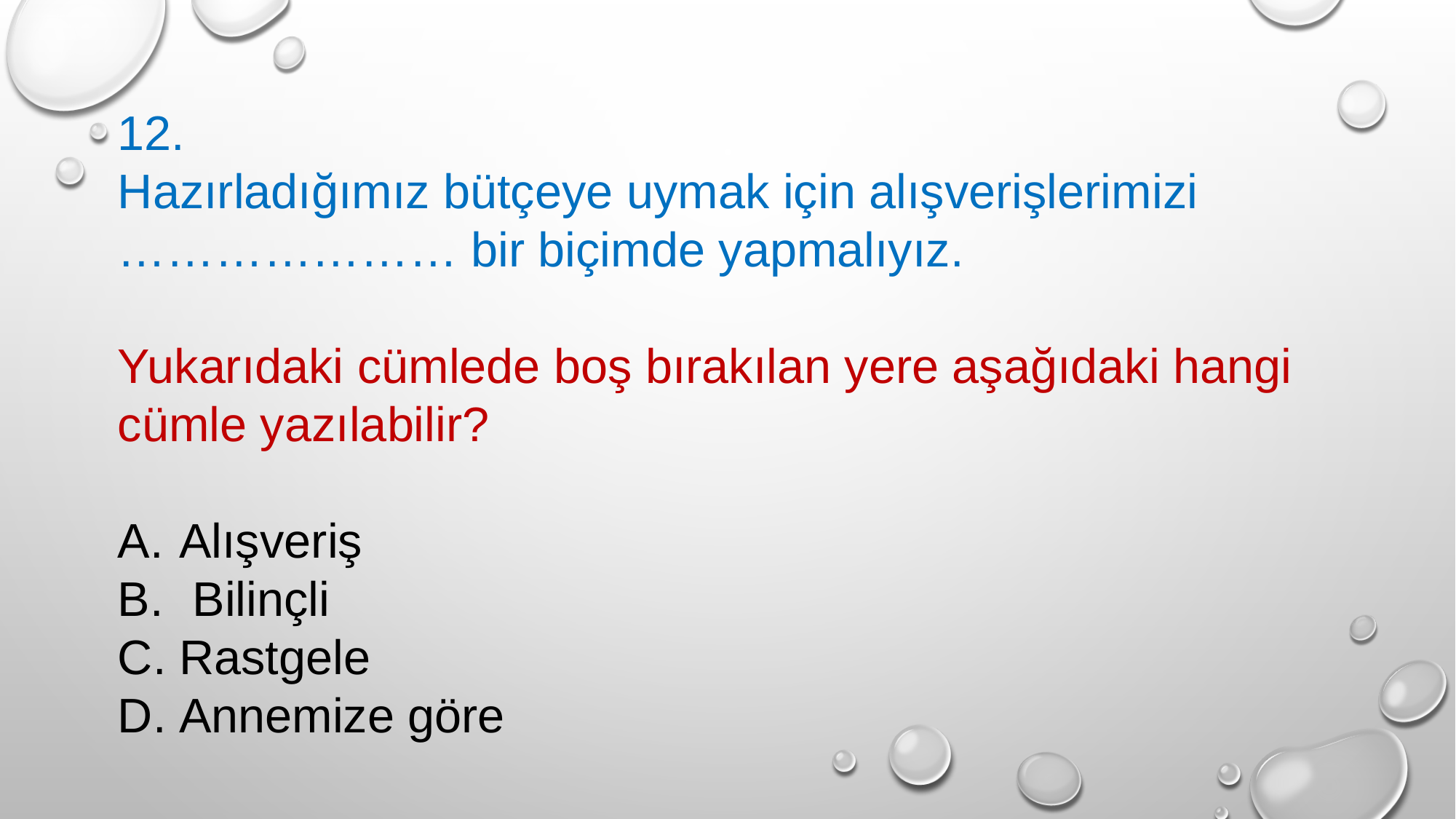

12.
Hazırladığımız bütçeye uymak için alışverişlerimizi ………………… bir biçimde yapmalıyız.

Yukarıdaki cümlede boş bırakılan yere aşağıdaki hangi cümle yazılabilir?

Alışveriş
 Bilinçli
Rastgele
Annemize göre